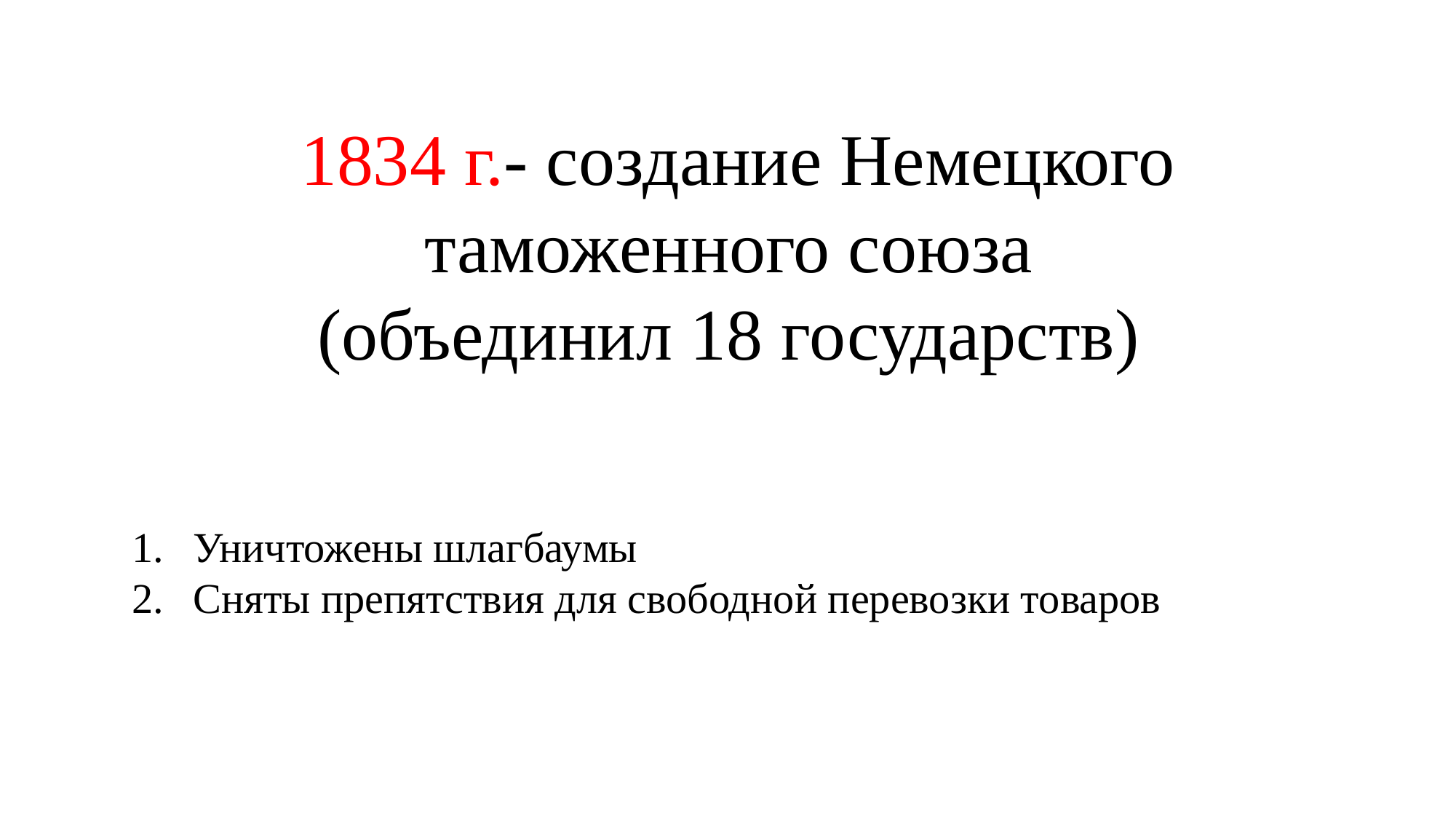

1834 г.- создание Немецкого таможенного союза
(объединил 18 государств)

Уничтожены шлагбаумы
Сняты препятствия для свободной перевозки товаров